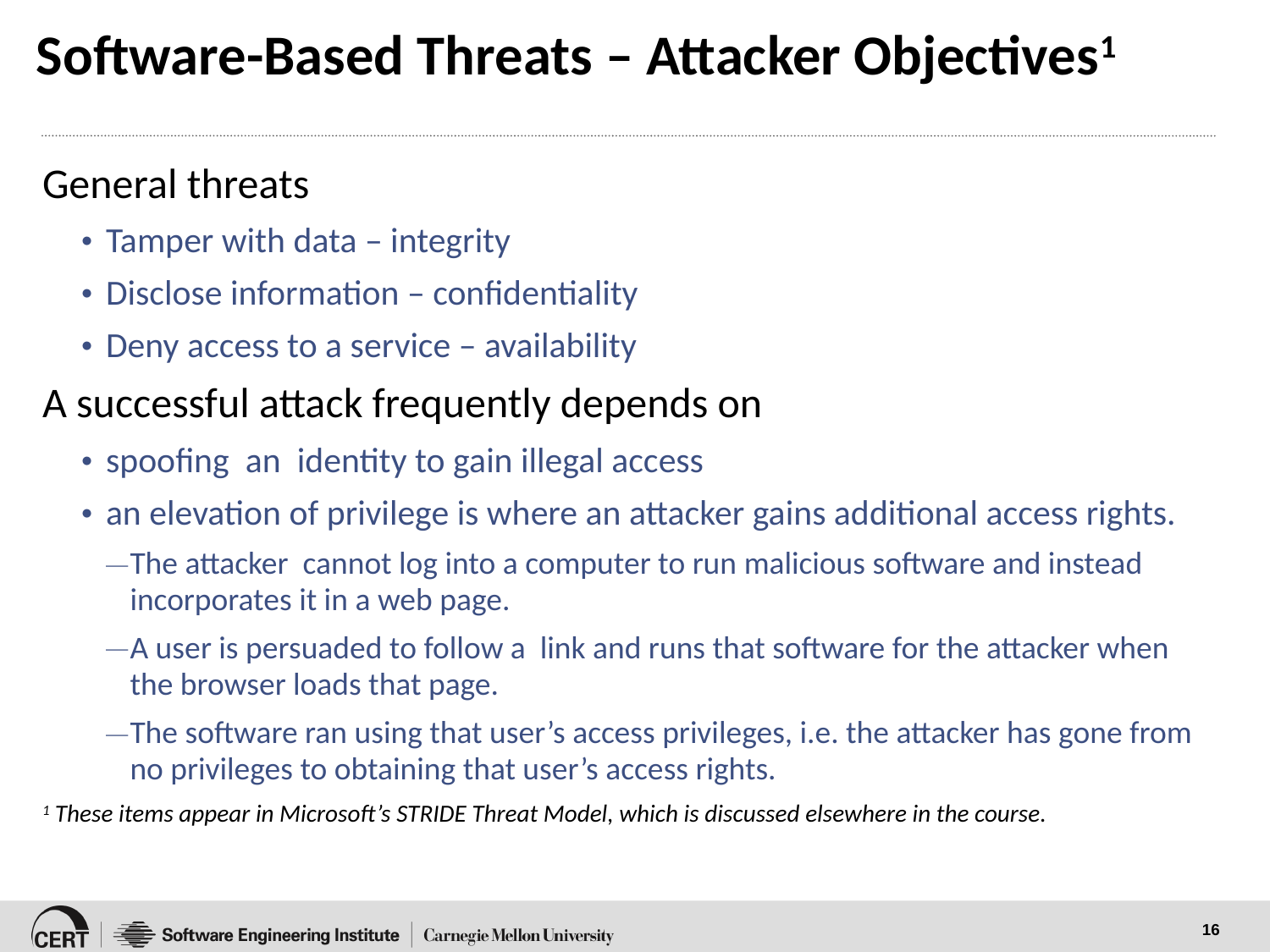

# Software-Based Threats – Attacker Objectives1
General threats
Tamper with data – integrity
Disclose information – confidentiality
Deny access to a service – availability
A successful attack frequently depends on
spoofing  an  identity to gain illegal access
an elevation of privilege is where an attacker gains additional access rights.
The attacker  cannot log into a computer to run malicious software and instead incorporates it in a web page.
A user is persuaded to follow a  link and runs that software for the attacker when the browser loads that page.
The software ran using that user’s access privileges, i.e. the attacker has gone from no privileges to obtaining that user’s access rights.
1 These items appear in Microsoft’s STRIDE Threat Model, which is discussed elsewhere in the course.